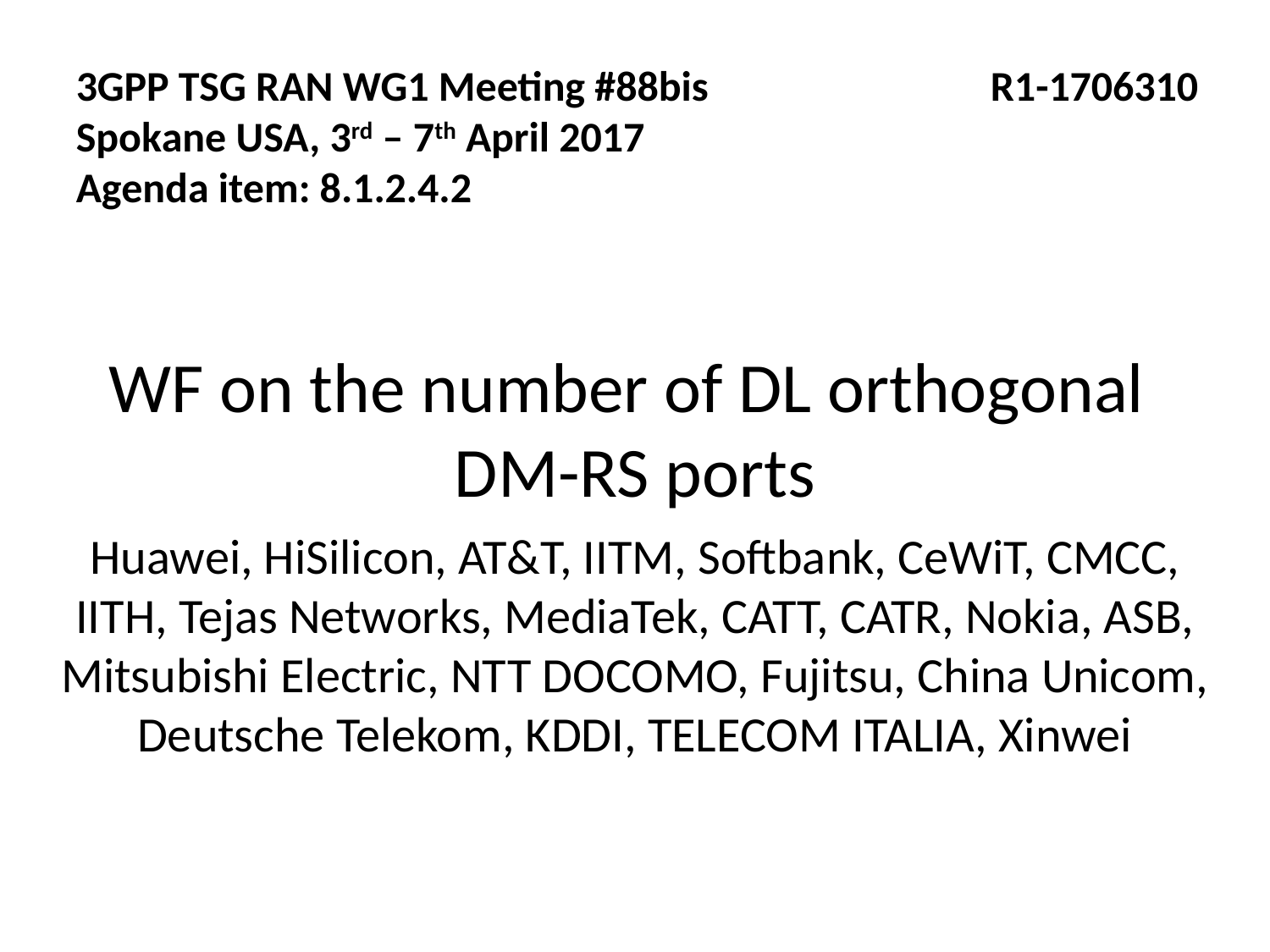

3GPP TSG RAN WG1 Meeting #88bis		                R1-1706310 Spokane USA, 3rd – 7th April 2017
Agenda item: 8.1.2.4.2
WF on the number of DL orthogonal  DM-RS ports
Huawei, HiSilicon, AT&T, IITM, Softbank, CeWiT, CMCC, IITH, Tejas Networks, MediaTek, CATT, CATR, Nokia, ASB, Mitsubishi Electric, NTT DOCOMO, Fujitsu, China Unicom, Deutsche Telekom, KDDI, TELECOM ITALIA, Xinwei